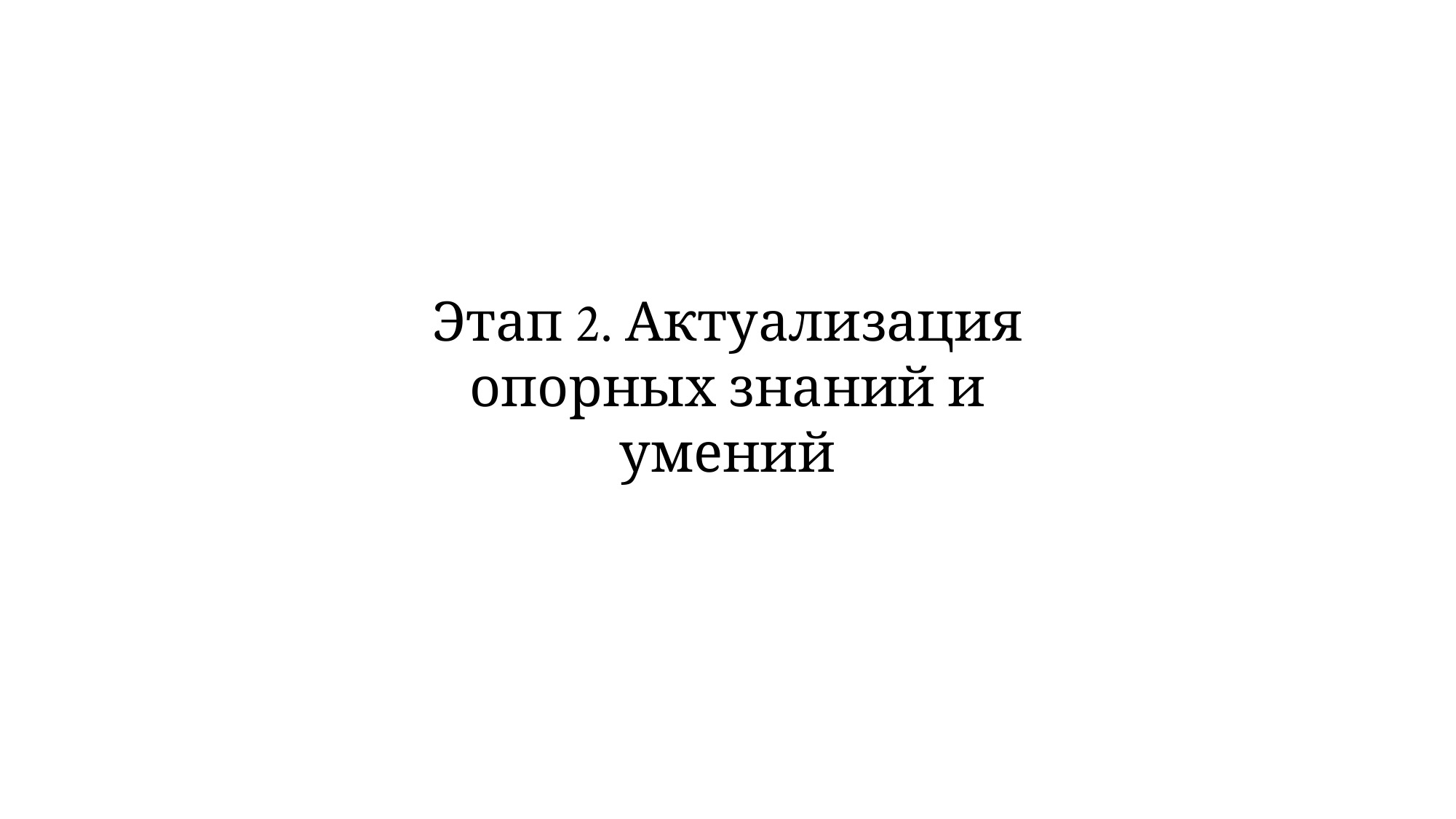

Этап 2. Актуализация опорных знаний и умений